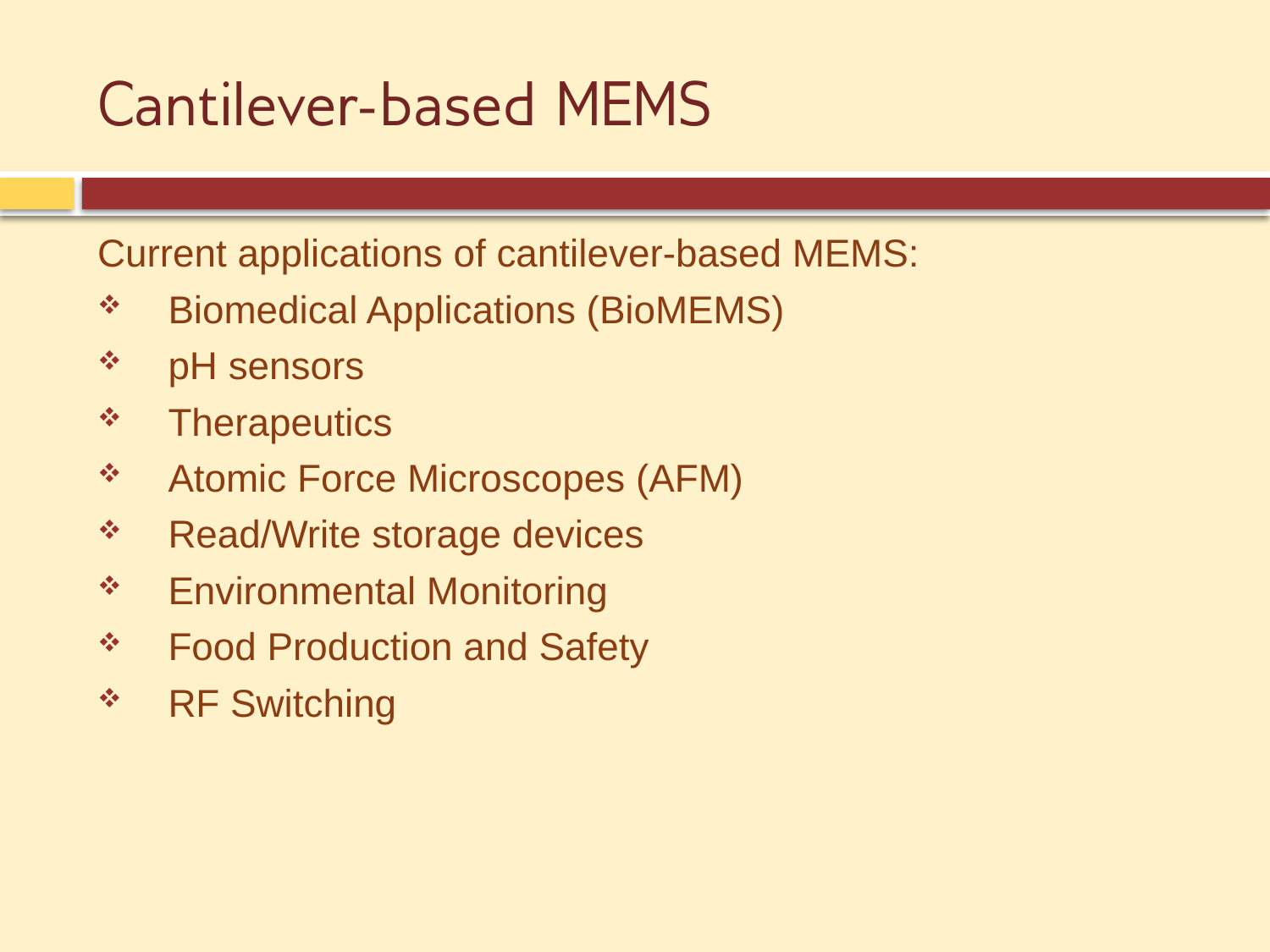

# Cantilever-based MEMS
Current applications of cantilever-based MEMS:
Biomedical Applications (BioMEMS)
pH sensors
Therapeutics
Atomic Force Microscopes (AFM)
Read/Write storage devices
Environmental Monitoring
Food Production and Safety
RF Switching